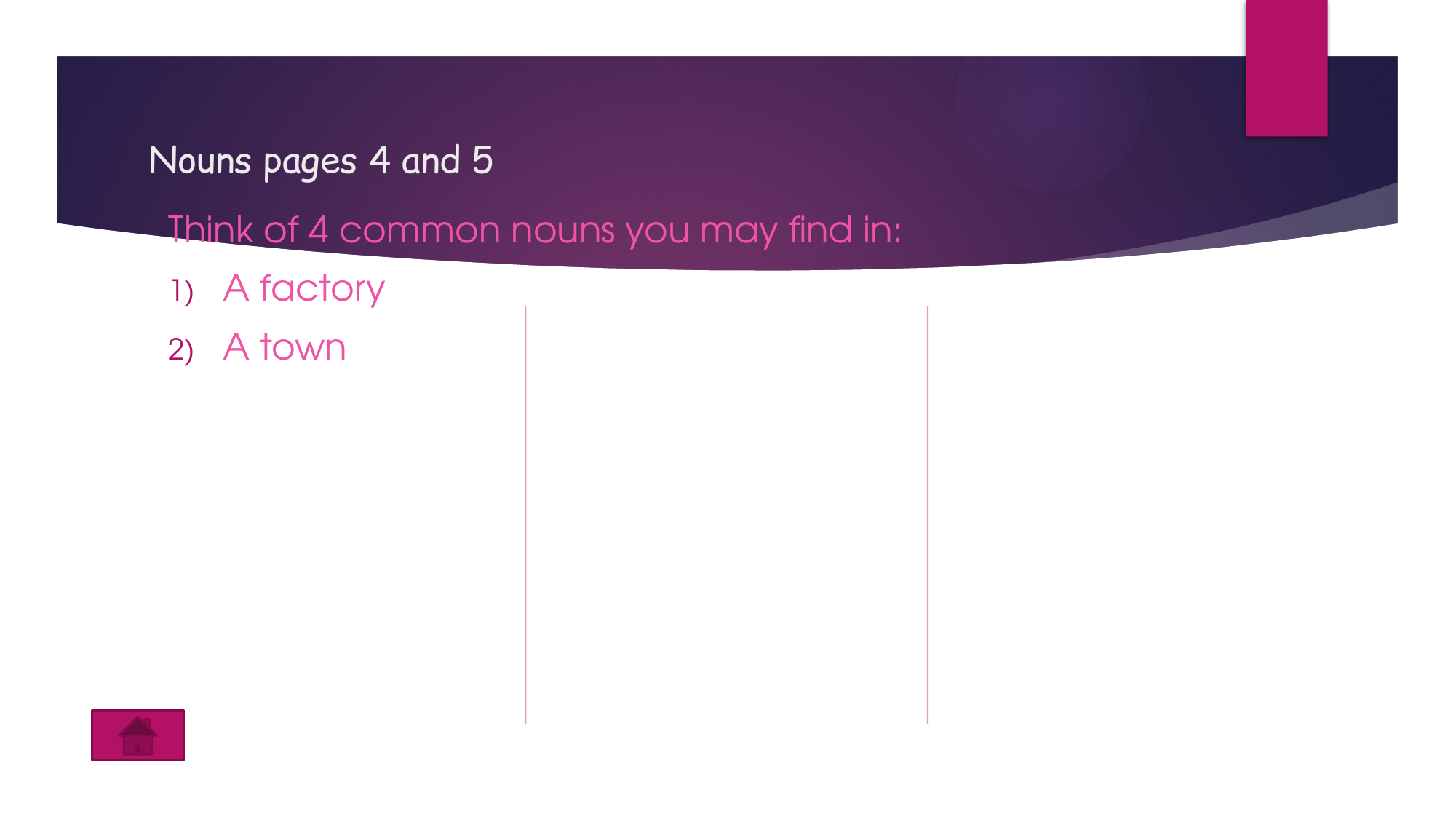

# Nouns pages 4 and 5

Think of 4 common nouns you may find in:
A factory
A town